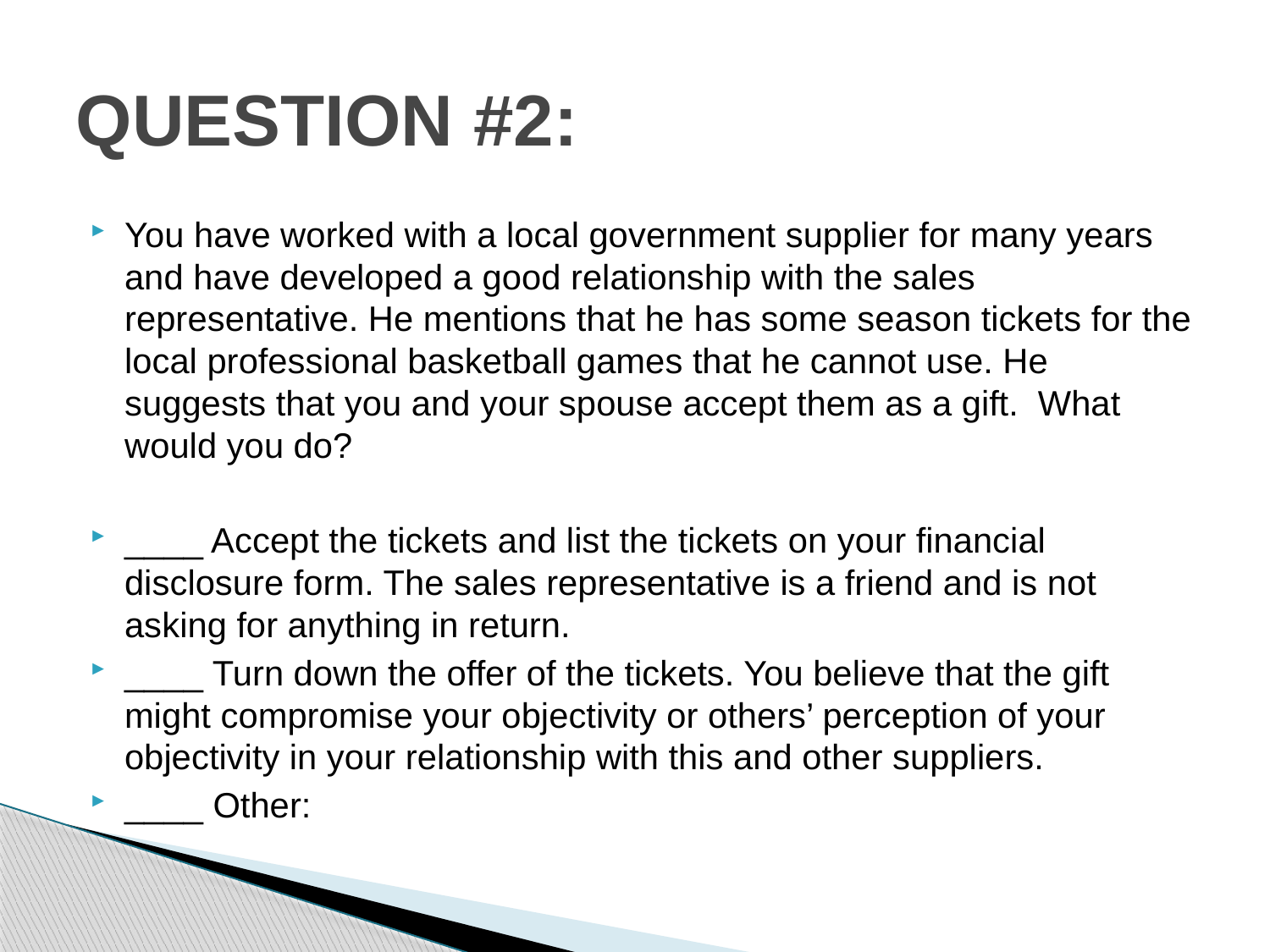

# QUESTION #2:
You have worked with a local government supplier for many years and have developed a good relationship with the sales representative. He mentions that he has some season tickets for the local professional basketball games that he cannot use. He suggests that you and your spouse accept them as a gift.  What would you do?

____ Accept the tickets and list the tickets on your financial disclosure form. The sales representative is a friend and is not asking for anything in return.
____ Turn down the offer of the tickets. You believe that the gift might compromise your objectivity or others’ perception of your objectivity in your relationship with this and other suppliers.
____ Other: